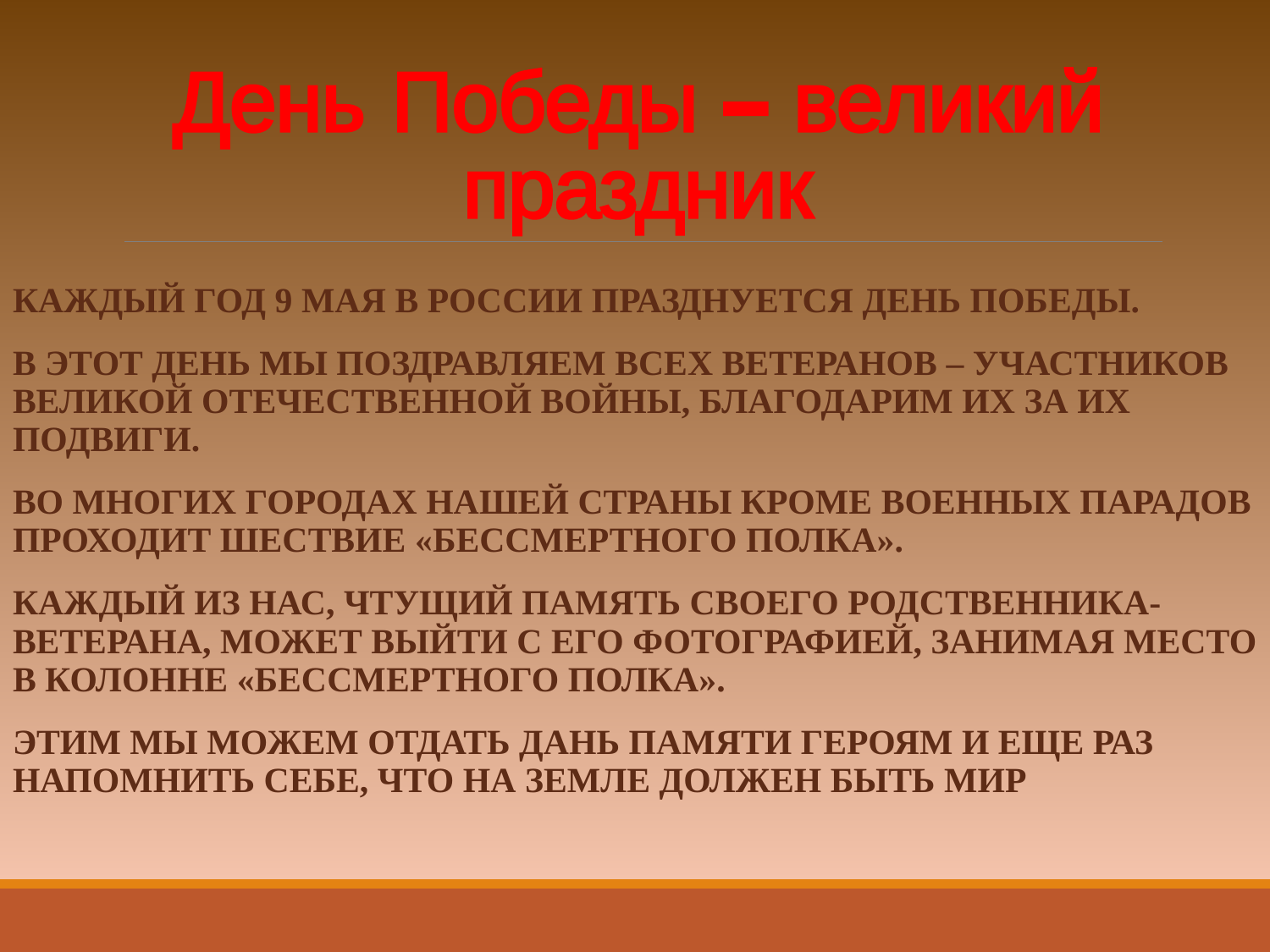

# День Победы – великий праздник
Каждый год 9 мая в России празднуется день победы.
в этот день мы поздравляем всех ветеранов – участников великой отечественной войны, благодарим их за их подвиги.
Во многих городах нашей страны кроме военных парадов проходит шествие «бессмертного полка».
каждый из нас, чтущий память своего родственника-ветерана, может выйти с его фотографией, занимая место в колонне «Бессмертного полка».
Этим мы можем отдать дань памяти героям и еще раз напомнить себе, что на земле должен быть мир